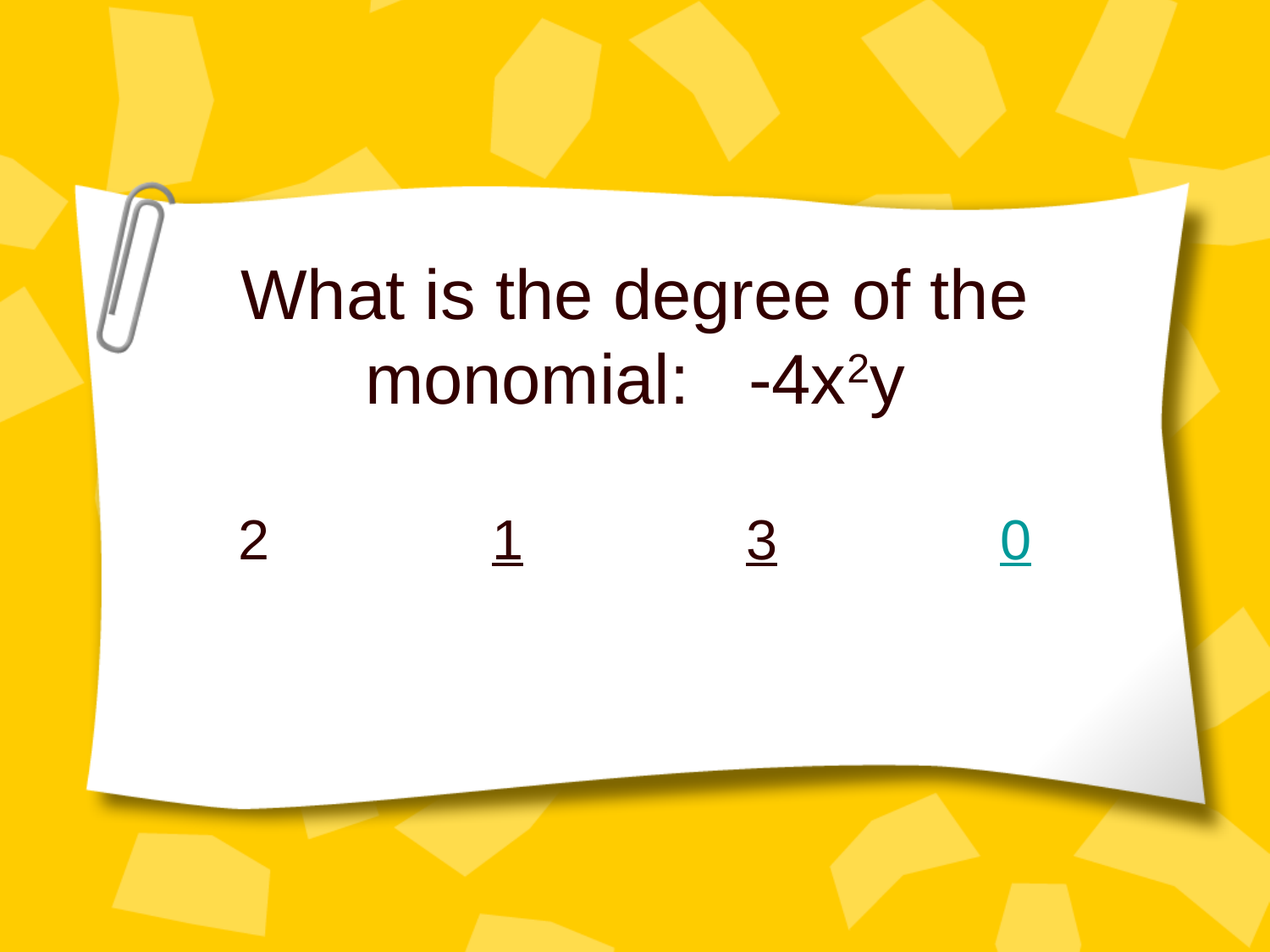

# What is the degree of the monomial:   -4x2y
2		1		3		0